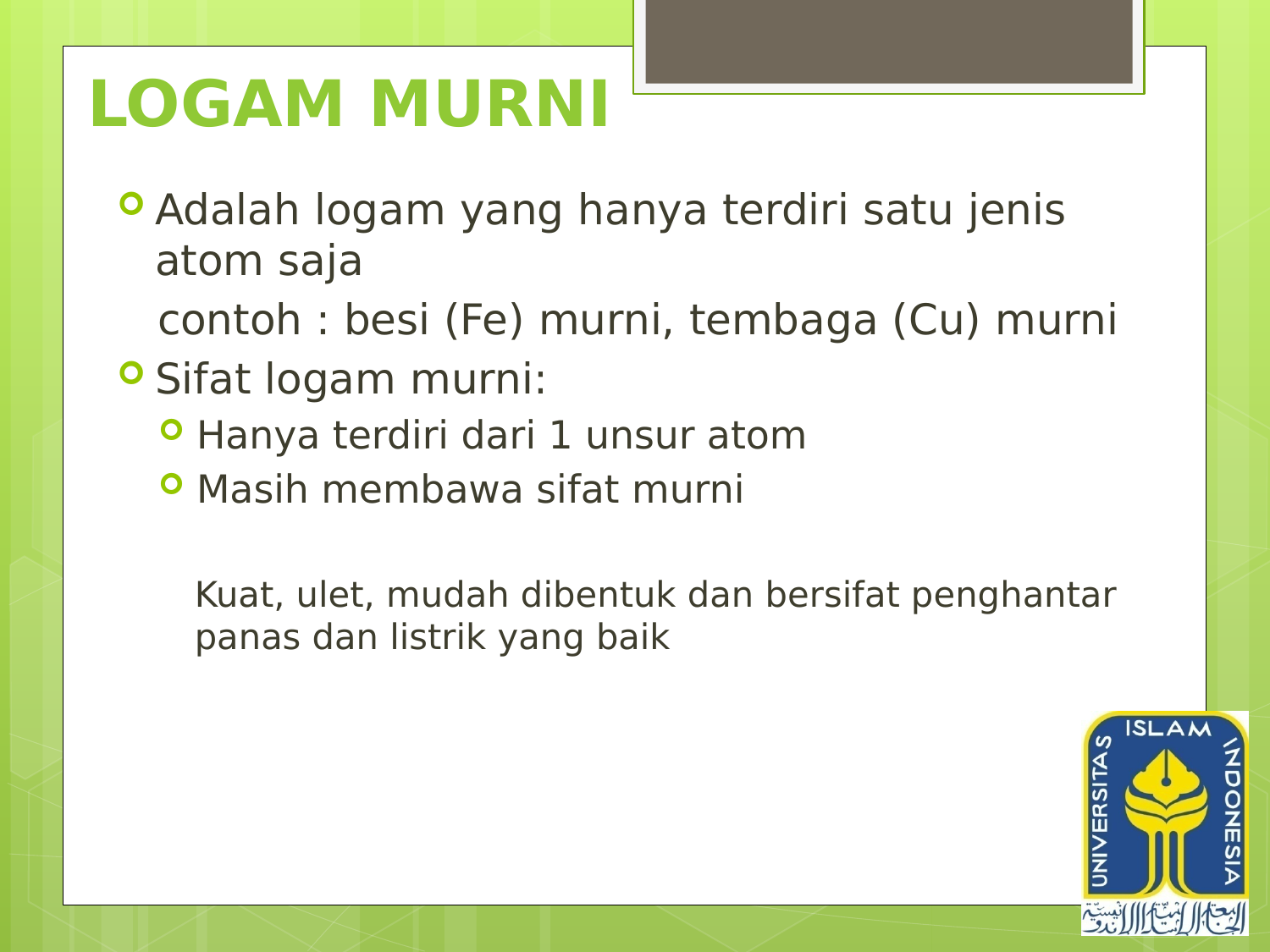

# LOGAM MURNI
Adalah logam yang hanya terdiri satu jenis atom saja
contoh : besi (Fe) murni, tembaga (Cu) murni
Sifat logam murni:
Hanya terdiri dari 1 unsur atom
Masih membawa sifat murni

Kuat, ulet, mudah dibentuk dan bersifat penghantar panas dan listrik yang baik